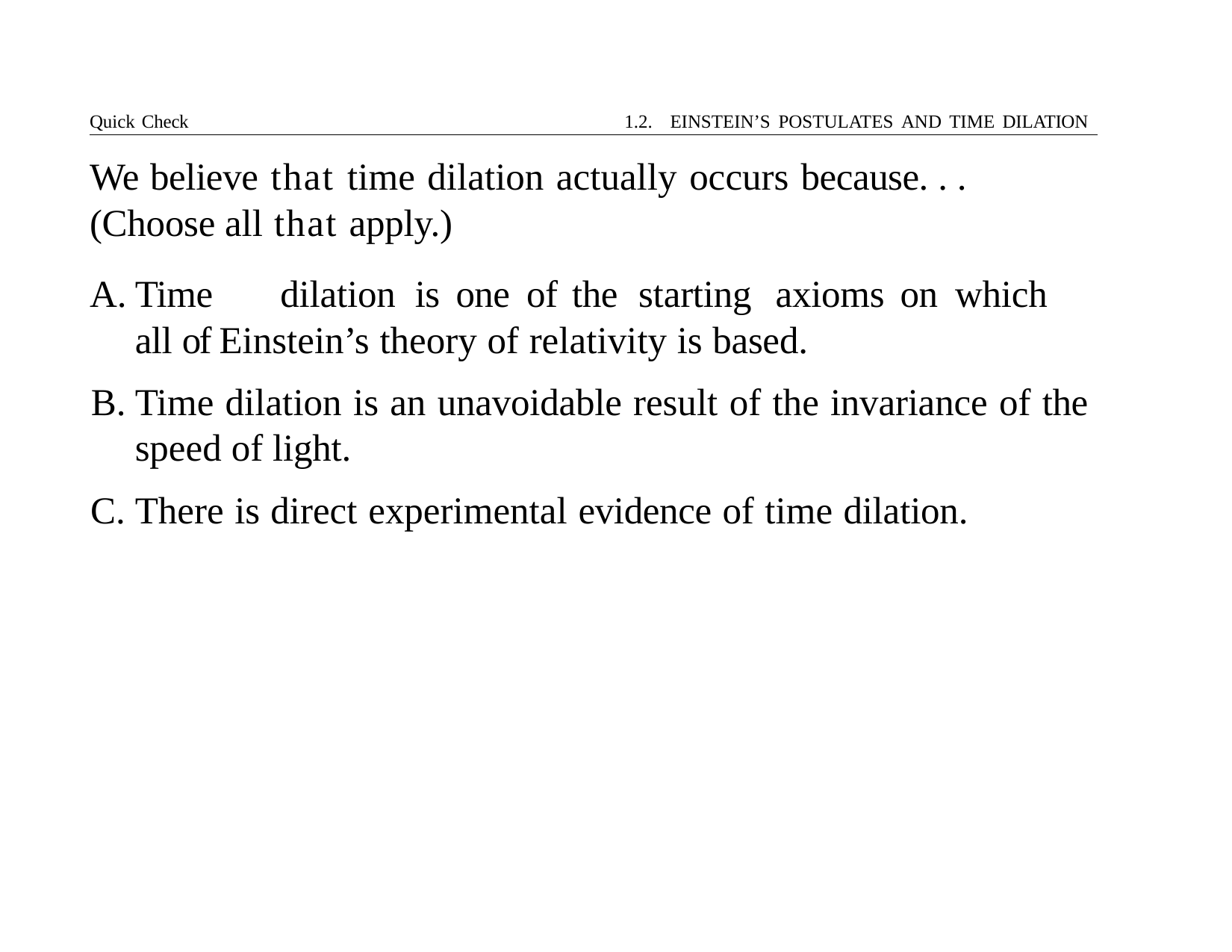

Quick Check	1.2.  EINSTEIN’S POSTULATES AND TIME DILATION

# We believe that time dilation actually occurs because. . . (Choose all that apply.)
Time	dilation	is	one	of	the	starting	axioms	on	which	all	of Einstein’s theory of relativity is based.
Time dilation is an unavoidable result of the invariance of the speed of light.
There is direct experimental evidence of time dilation.